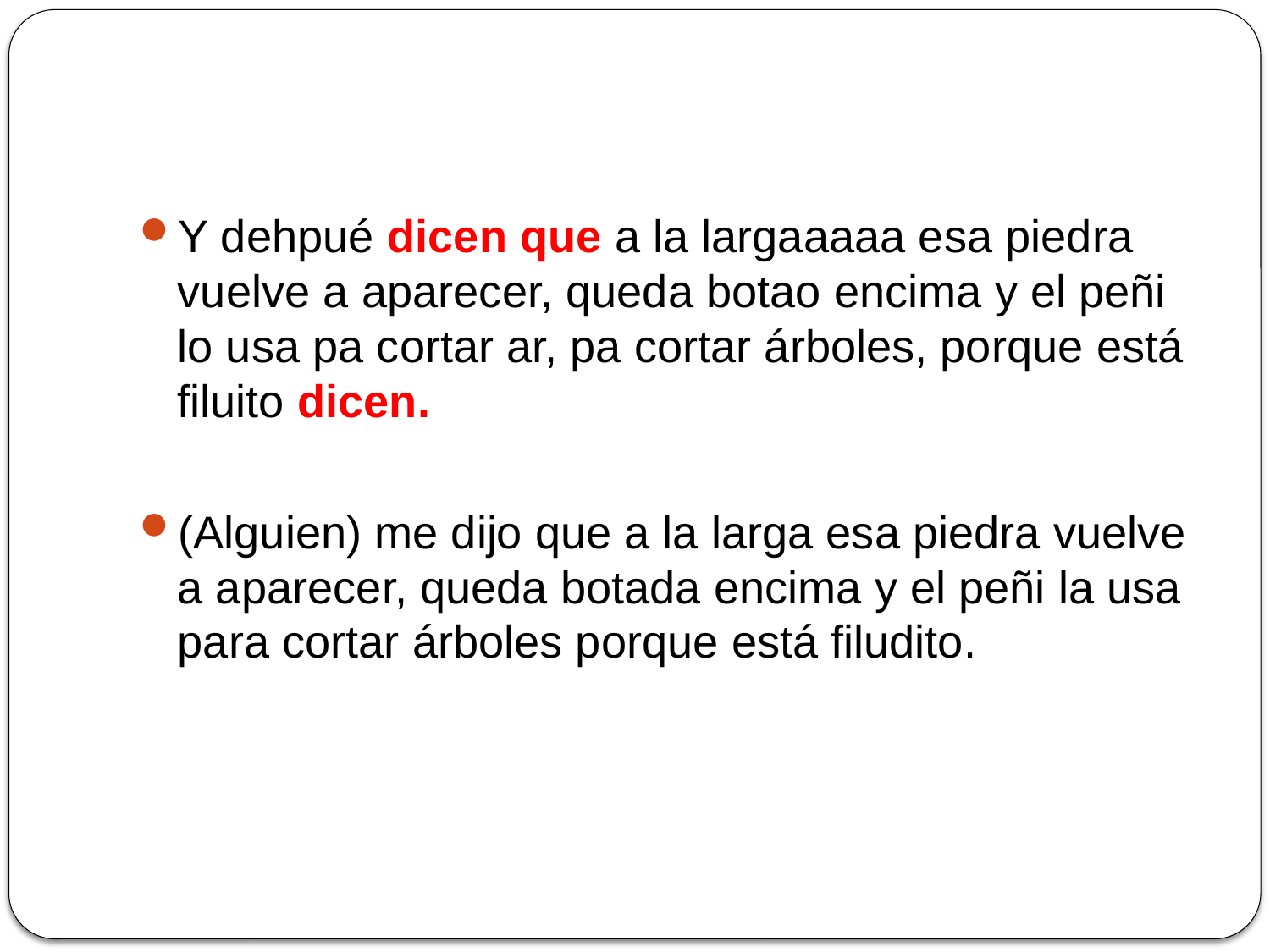

#
Y dehpué dicen que a la largaaaaa esa piedra vuelve a aparecer, queda botao encima y el peñi  lo usa pa cortar ar, pa cortar árboles, porque está filuito dicen.

(Alguien) me dijo que a la larga esa piedra vuelve a aparecer, queda botada encima y el peñi la usa para cortar árboles porque está filudito.